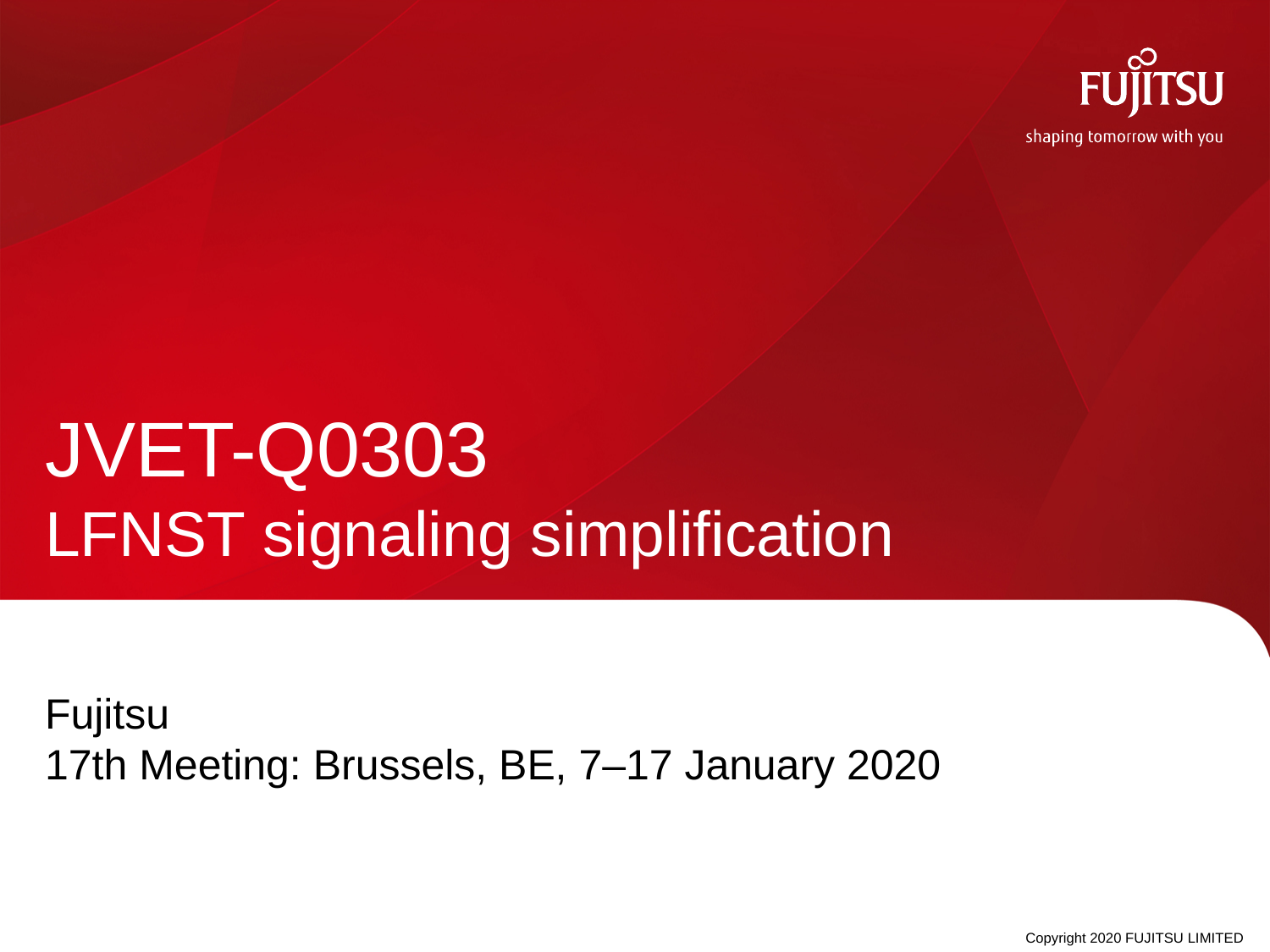

# JVET-Q0303 LFNST signaling simplification

Fujitsu
17th Meeting: Brussels, BE, 7–17 January 2020
Copyright 2020 FUJITSU LIMITED